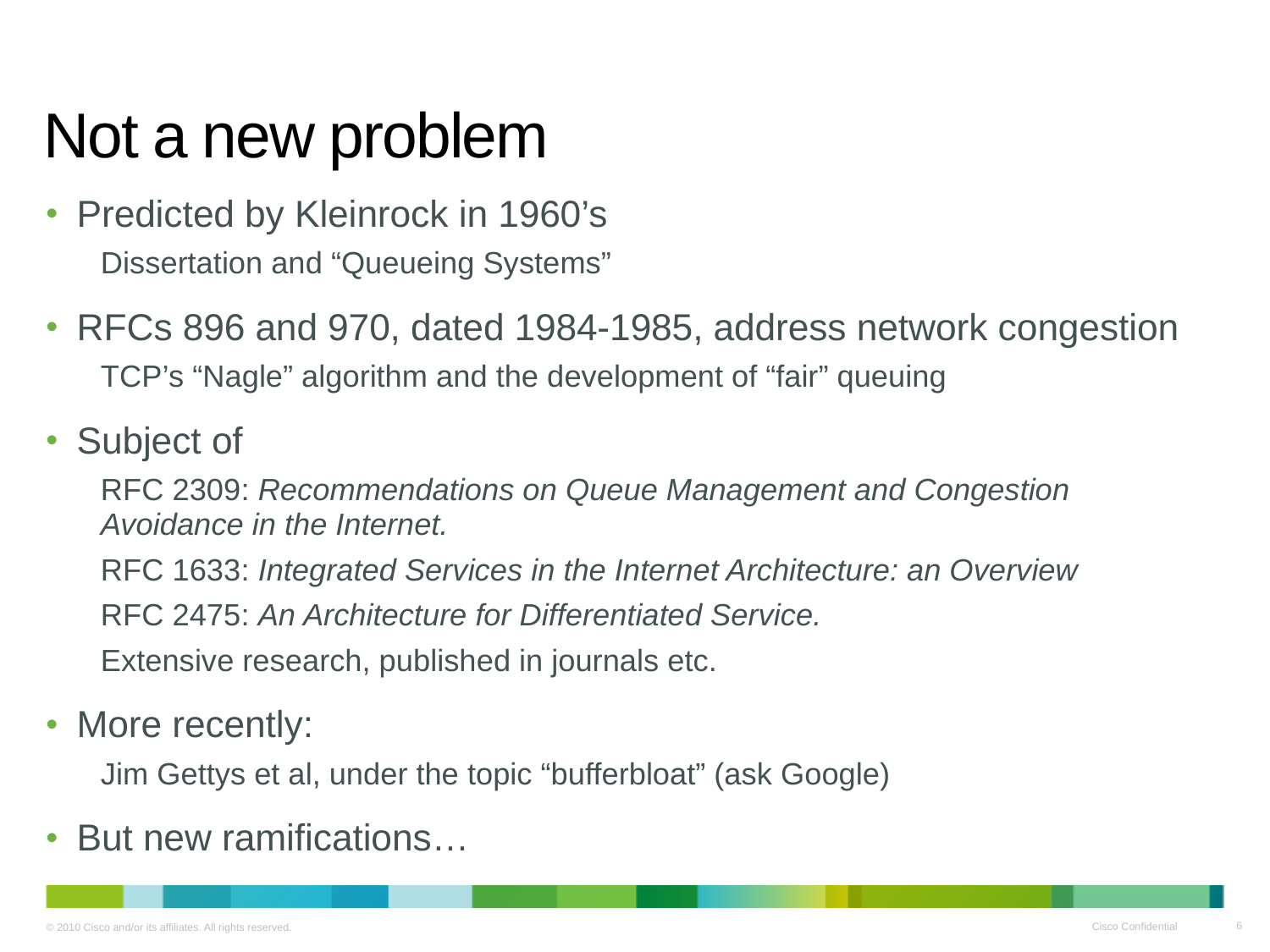

# Not a new problem
Predicted by Kleinrock in 1960’s
Dissertation and “Queueing Systems”
RFCs 896 and 970, dated 1984-1985, address network congestion
TCP’s “Nagle” algorithm and the development of “fair” queuing
Subject of
RFC 2309: Recommendations on Queue Management and Congestion Avoidance in the Internet.
RFC 1633: Integrated Services in the Internet Architecture: an Overview
RFC 2475: An Architecture for Differentiated Service.
Extensive research, published in journals etc.
More recently:
Jim Gettys et al, under the topic “bufferbloat” (ask Google)
But new ramifications…